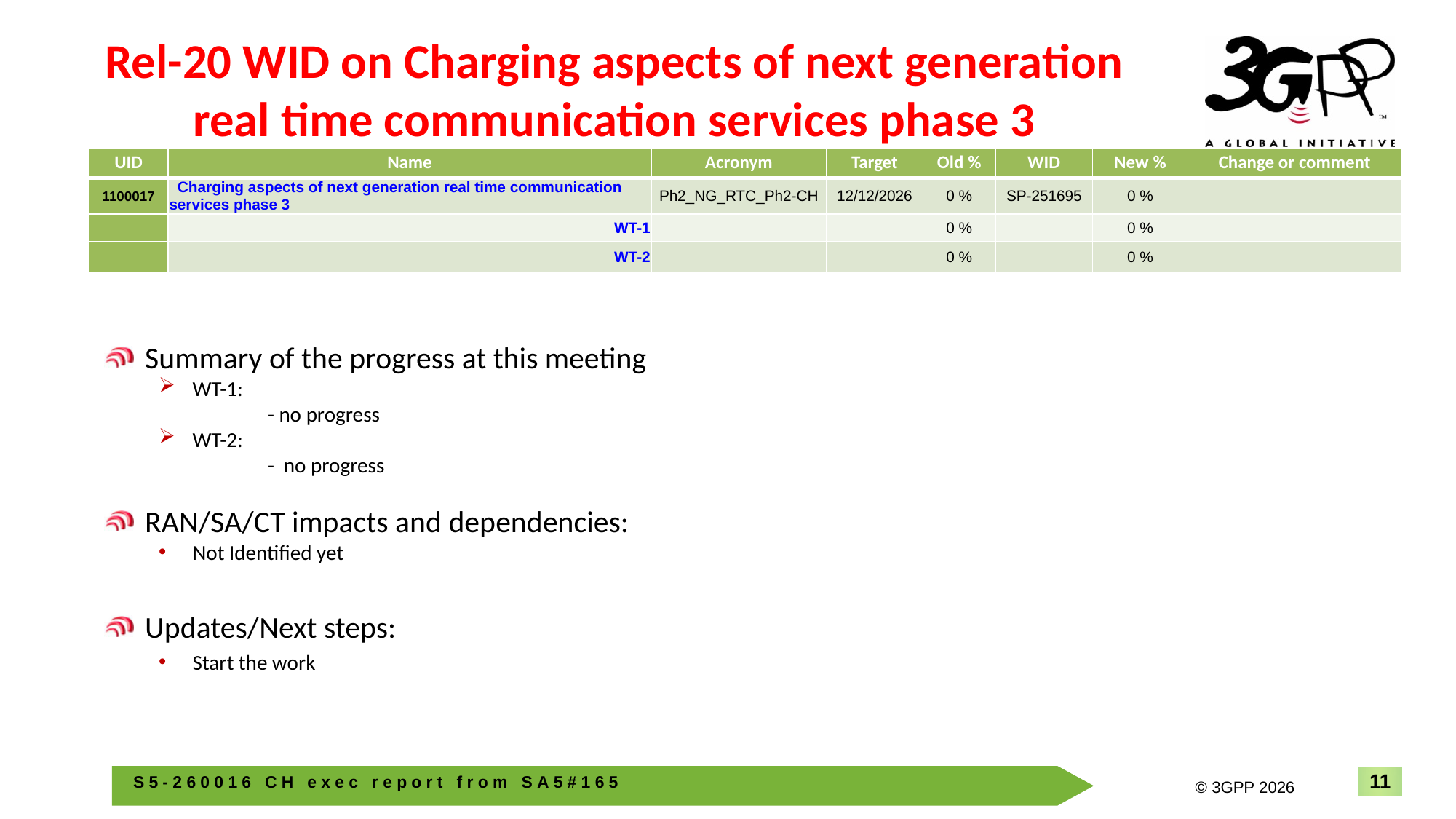

# Rel-20 WID on Charging aspects of next generation real time communication services phase 3
| UID | Name | Acronym | Target | Old % | WID | New % | Change or comment |
| --- | --- | --- | --- | --- | --- | --- | --- |
| 1100017 | Charging aspects of next generation real time communication services phase 3 | Ph2\_NG\_RTC\_Ph2-CH | 12/12/2026 | 0 % | SP-251695 | 0 % |  |
|  | WT-1 |  |  | 0 % |  | 0 % |  |
|  | WT-2 |  |  | 0 % |  | 0 % |  |
Summary of the progress at this meeting
WT-1:
	- no progress
WT-2:
	-  no progress

RAN/SA/CT impacts and dependencies:
Not Identified yet

Updates/Next steps:
Start the work